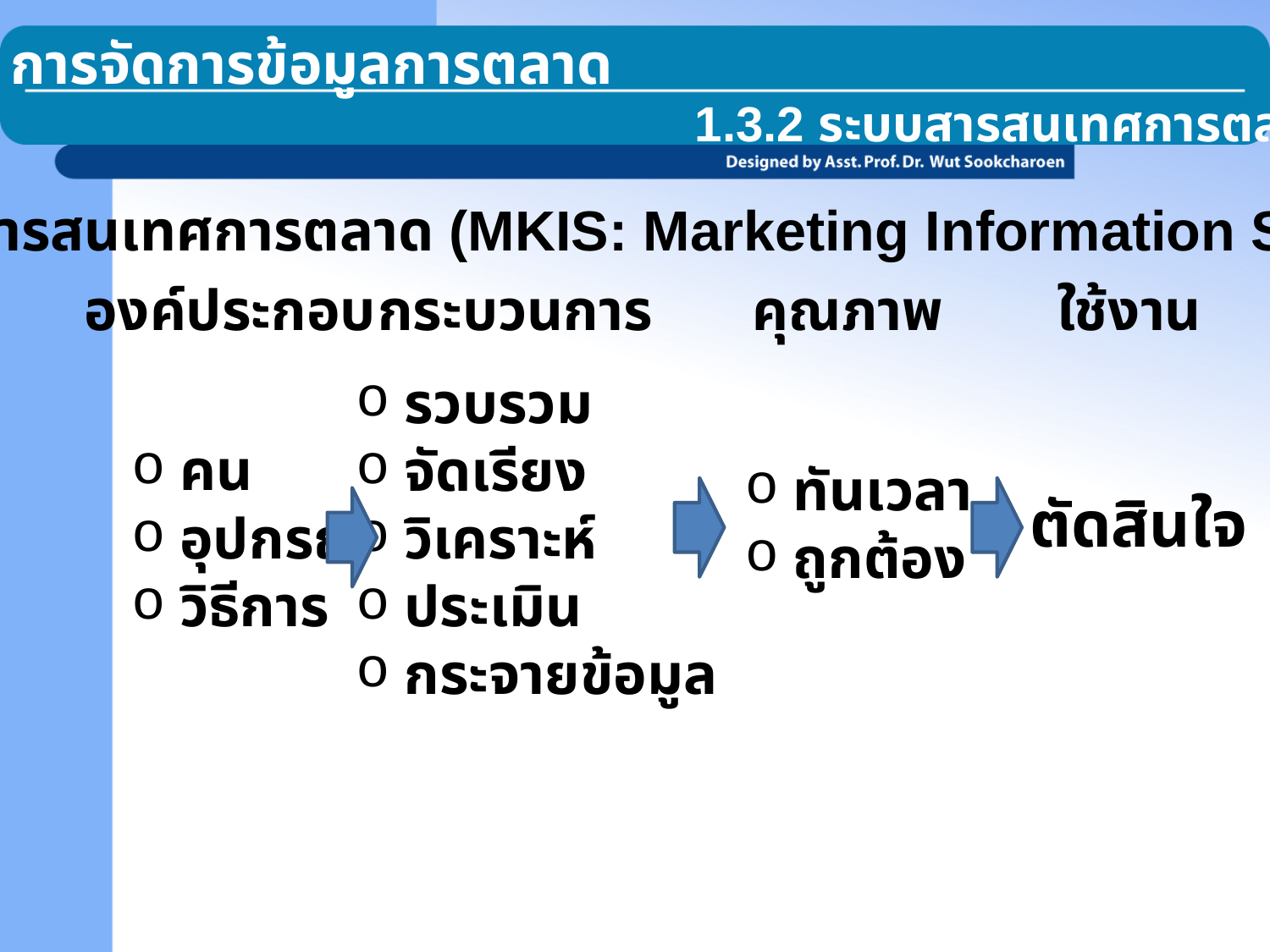

1.3 การจัดการข้อมูลการตลาด
1.3.2 ระบบสารสนเทศการตลาด
ระบบสารสนเทศการตลาด (MKIS: Marketing Information System)
องค์ประกอบ
กระบวนการ
คุณภาพ
ใช้งาน
 รวบรวม
 จัดเรียง
 วิเคราะห์
 ประเมิน
 กระจายข้อมูล
 คน
 อุปกรณ์
 วิธีการ
 ทันเวลา
 ถูกต้อง
ตัดสินใจ